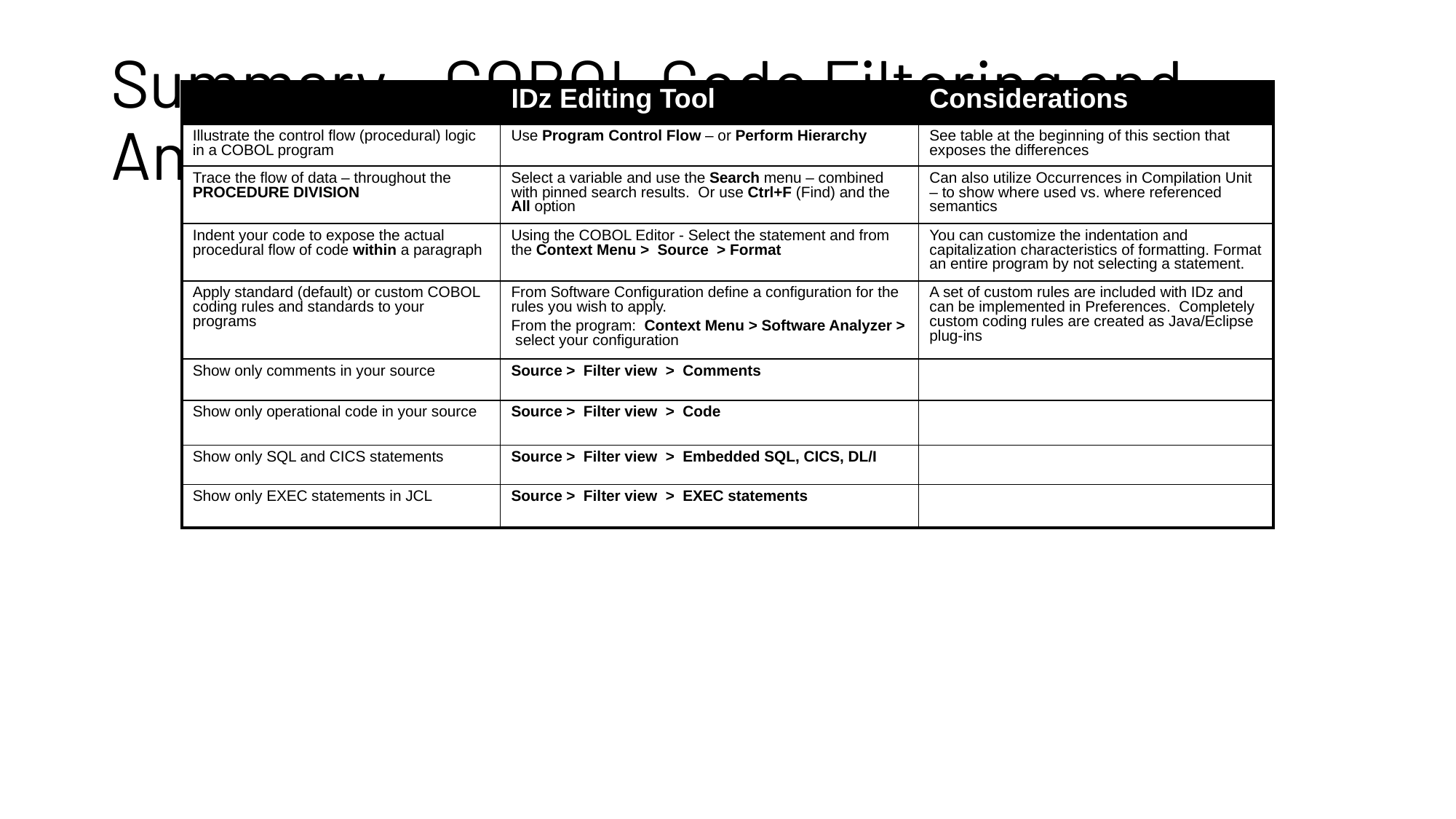

# Summary – COBOL Code Filtering and Analysis – Review and Use Cases
|  | IDz Editing Tool | Considerations |
| --- | --- | --- |
| Illustrate the control flow (procedural) logic in a COBOL program | Use Program Control Flow – or Perform Hierarchy | See table at the beginning of this section that exposes the differences |
| Trace the flow of data – throughout the PROCEDURE DIVISION | Select a variable and use the Search menu – combined with pinned search results. Or use Ctrl+F (Find) and the All option | Can also utilize Occurrences in Compilation Unit – to show where used vs. where referenced semantics |
| Indent your code to expose the actual procedural flow of code within a paragraph | Using the COBOL Editor - Select the statement and from the Context Menu > Source > Format | You can customize the indentation and capitalization characteristics of formatting. Format an entire program by not selecting a statement. |
| Apply standard (default) or custom COBOL coding rules and standards to your programs | From Software Configuration define a configuration for the rules you wish to apply. From the program: Context Menu > Software Analyzer > select your configuration | A set of custom rules are included with IDz and can be implemented in Preferences. Completely custom coding rules are created as Java/Eclipse plug-ins |
| Show only comments in your source | Source > Filter view > Comments |  |
| Show only operational code in your source | Source > Filter view > Code |  |
| Show only SQL and CICS statements | Source > Filter view > Embedded SQL, CICS, DL/I |  |
| Show only EXEC statements in JCL | Source > Filter view > EXEC statements |  |